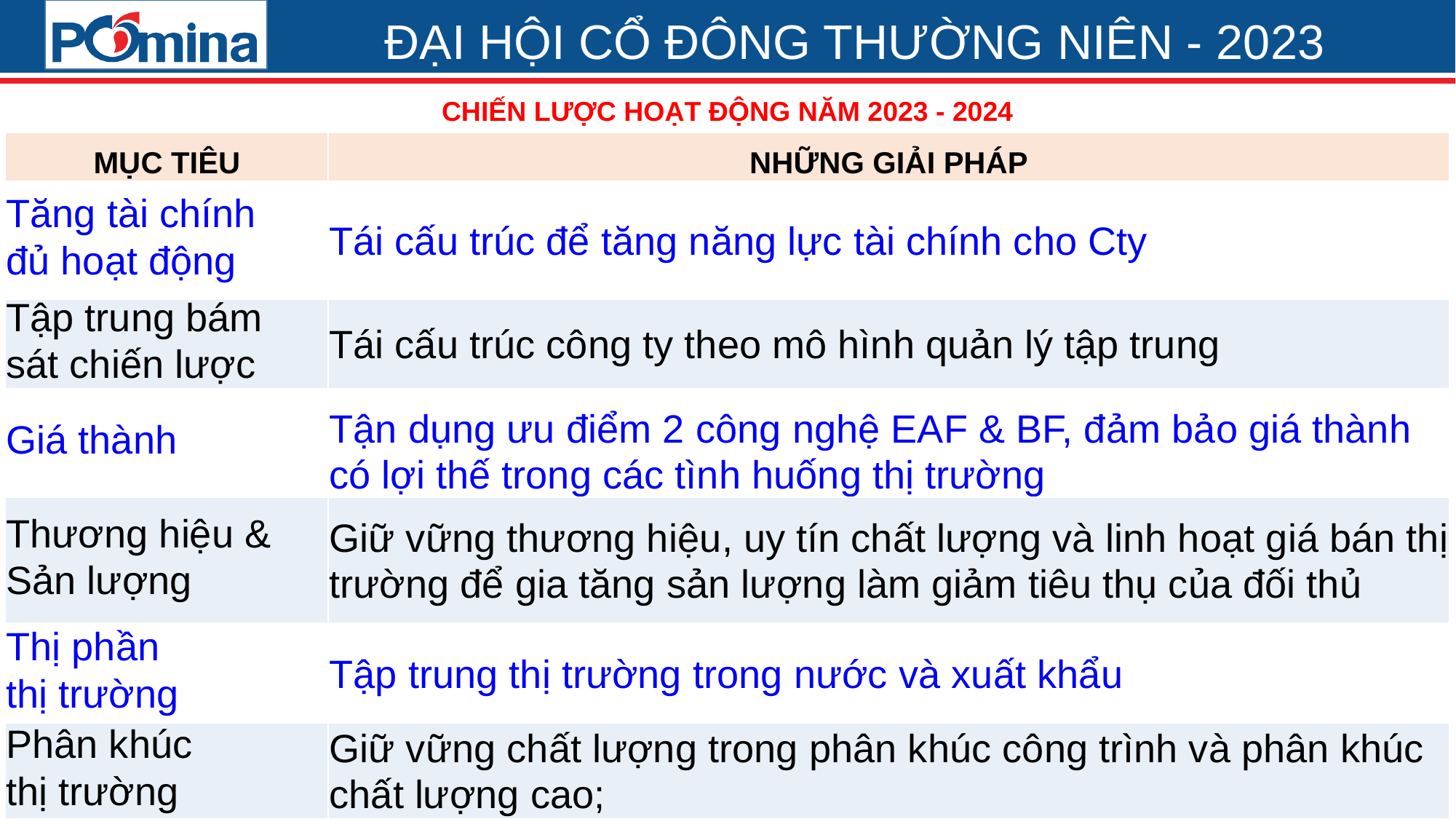

CHIẾN LƯỢC HOẠT ĐỘNG NĂM 2023 - 2024
| MỤC TIÊU | NHỮNG GIẢI PHÁP |
| --- | --- |
| Tăng tài chính đủ hoạt động | Tái cấu trúc để tăng năng lực tài chính cho Cty |
| Tập trung bám sát chiến lược | Tái cấu trúc công ty theo mô hình quản lý tập trung |
| Giá thành | Tận dụng ưu điểm 2 công nghệ EAF & BF, đảm bảo giá thành có lợi thế trong các tình huống thị trường |
| Thương hiệu & Sản lượng | Giữ vững thương hiệu, uy tín chất lượng và linh hoạt giá bán thị trường để gia tăng sản lượng làm giảm tiêu thụ của đối thủ |
| Thị phần thị trường | Tập trung thị trường trong nước và xuất khẩu |
| Phân khúc thị trường | Giữ vững chất lượng trong phân khúc công trình và phân khúc chất lượng cao; |